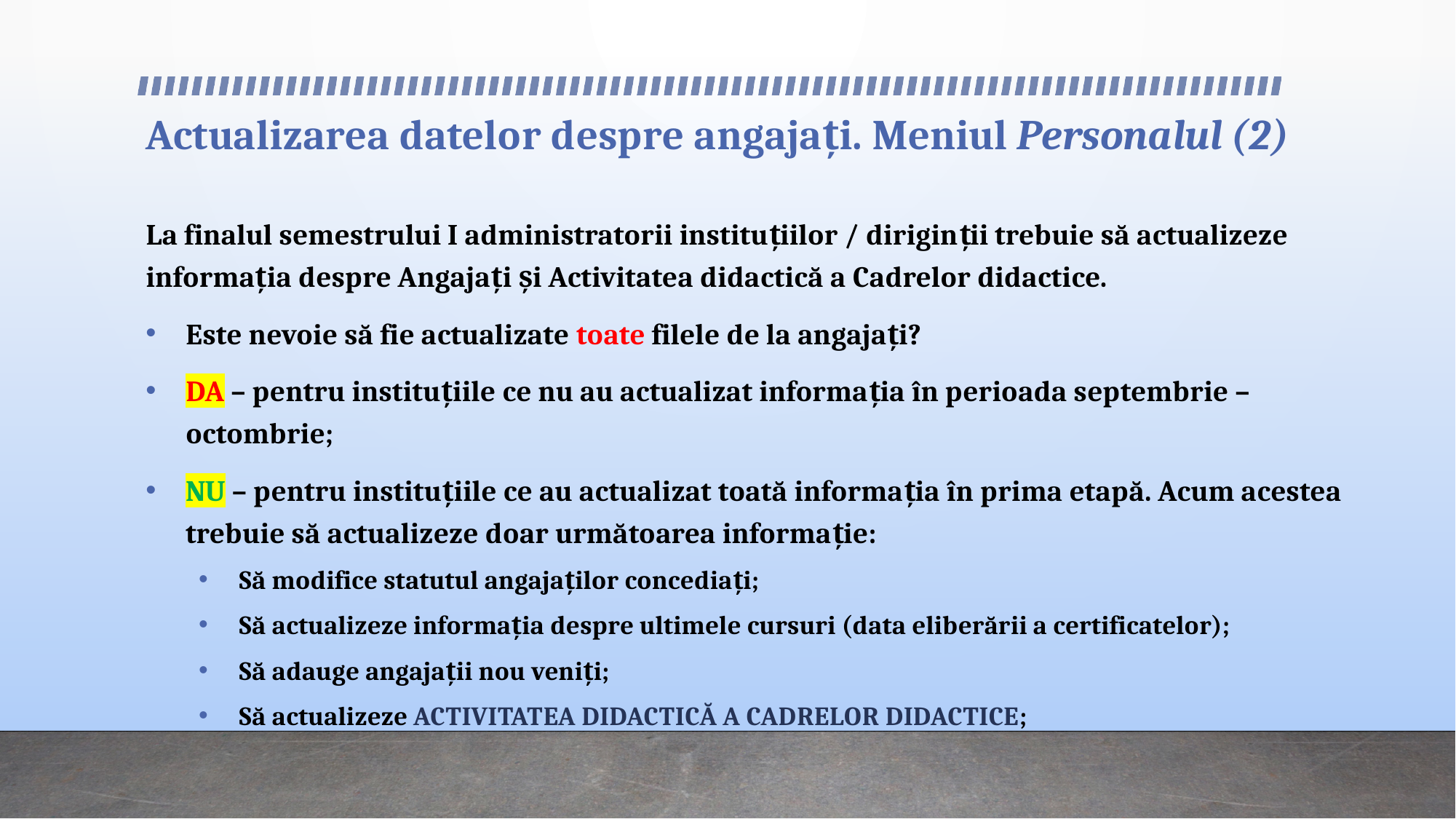

# Actualizarea datelor despre angajați. Meniul Personalul (2)
La finalul semestrului I administratorii instituțiilor / diriginții trebuie să actualizeze informația despre Angajați și Activitatea didactică a Cadrelor didactice.
Este nevoie să fie actualizate toate filele de la angajați?
DA – pentru instituțiile ce nu au actualizat informația în perioada septembrie – octombrie;
NU – pentru instituțiile ce au actualizat toată informația în prima etapă. Acum acestea trebuie să actualizeze doar următoarea informație:
Să modifice statutul angajaților concediați;
Să actualizeze informația despre ultimele cursuri (data eliberării a certificatelor);
Să adauge angajații nou veniți;
Să actualizeze ACTIVITATEA DIDACTICĂ A CADRELOR DIDACTICE;